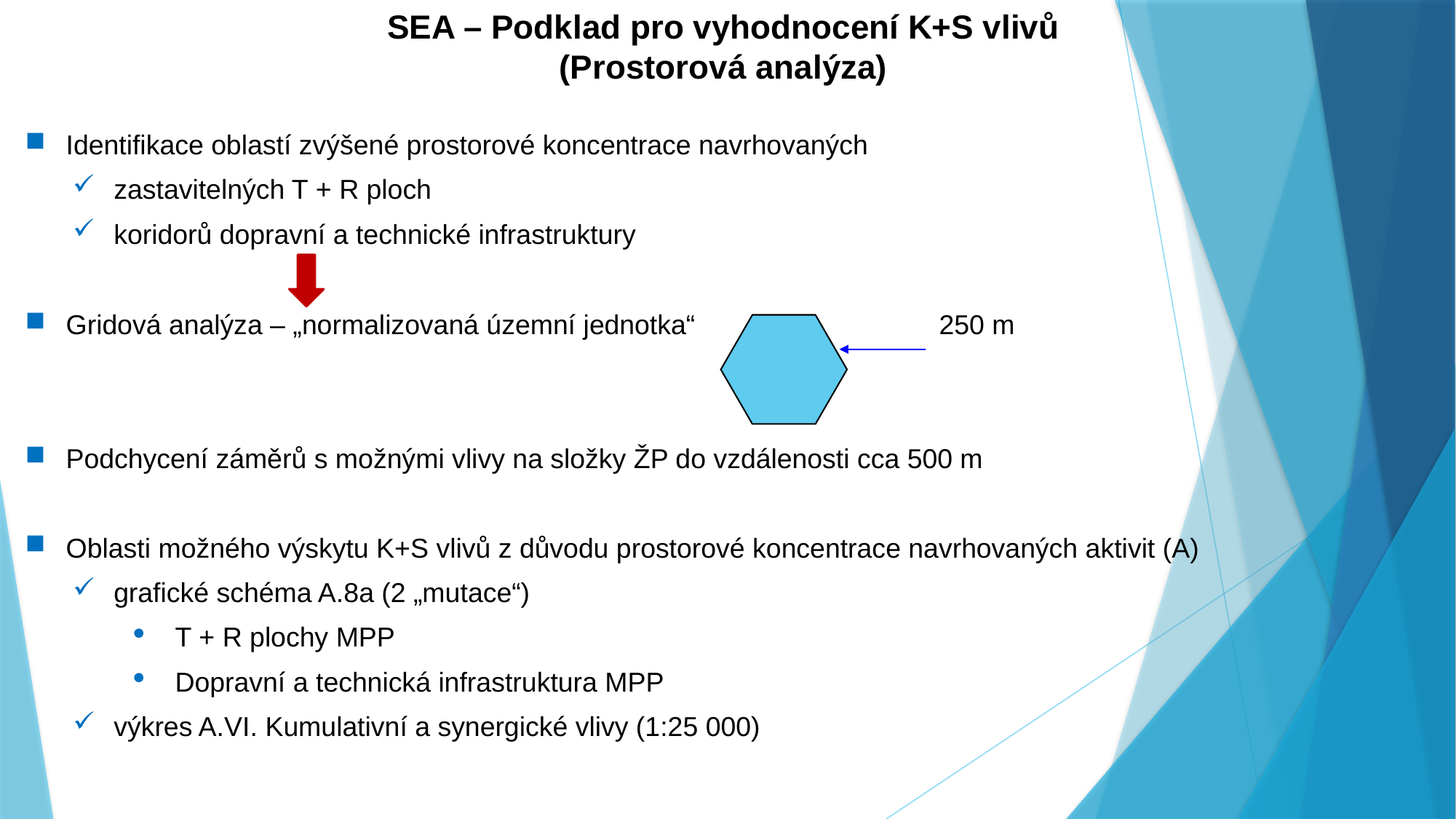

# SEA – Podklad pro vyhodnocení K+S vlivů (Prostorová analýza)
Identifikace oblastí zvýšené prostorové koncentrace navrhovaných
zastavitelných T + R ploch
koridorů dopravní a technické infrastruktury

Gridová analýza – „normalizovaná územní jednotka“ 			250 m

Podchycení záměrů s možnými vlivy na složky ŽP do vzdálenosti cca 500 m

Oblasti možného výskytu K+S vlivů z důvodu prostorové koncentrace navrhovaných aktivit (A)
grafické schéma A.8a (2 „mutace“)
T + R plochy MPP
Dopravní a technická infrastruktura MPP
výkres A.VI. Kumulativní a synergické vlivy (1:25 000)